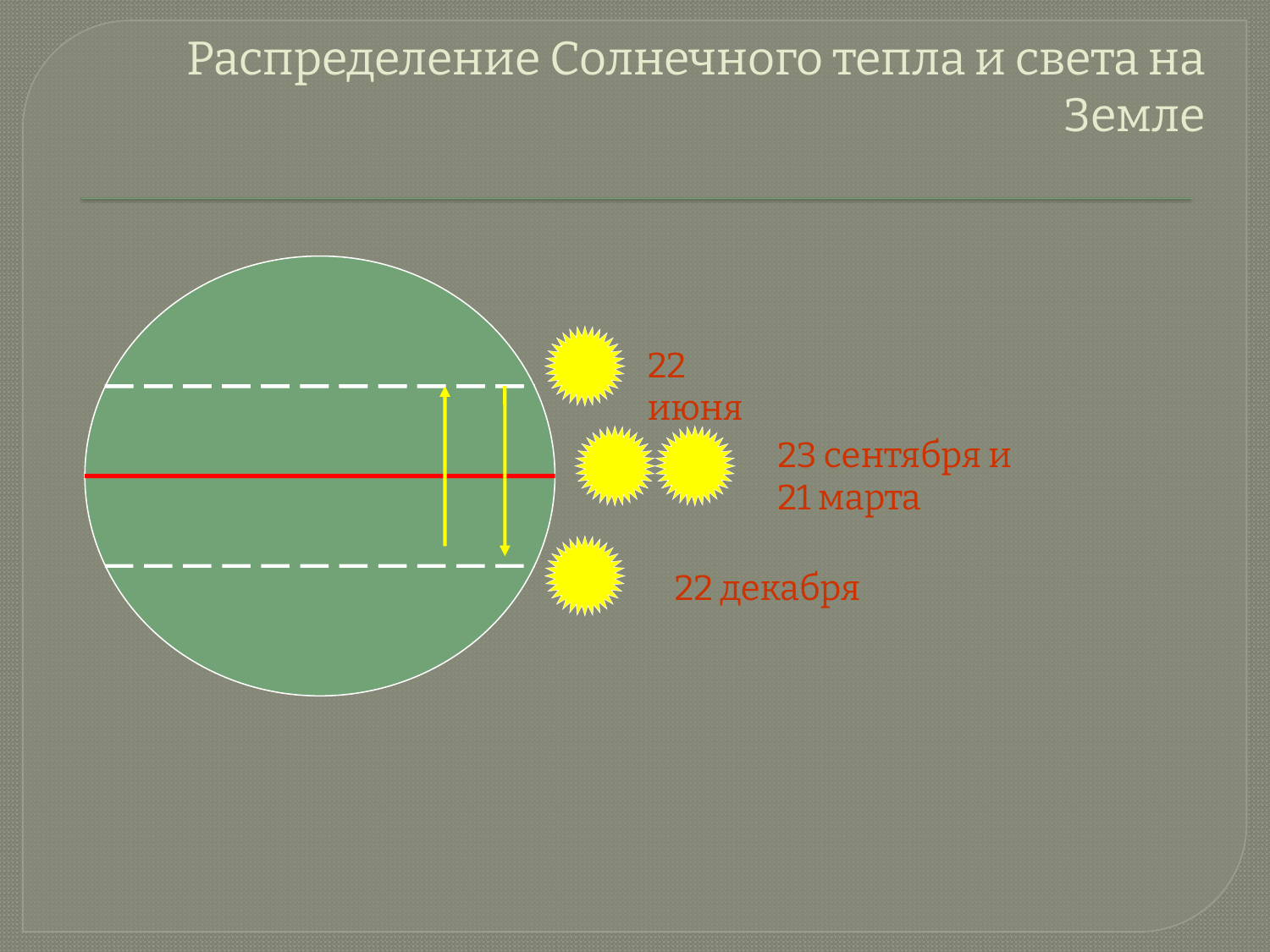

# Распределение Солнечного тепла и света на Земле

22 июня

23 сентября и 21 марта

22 декабря